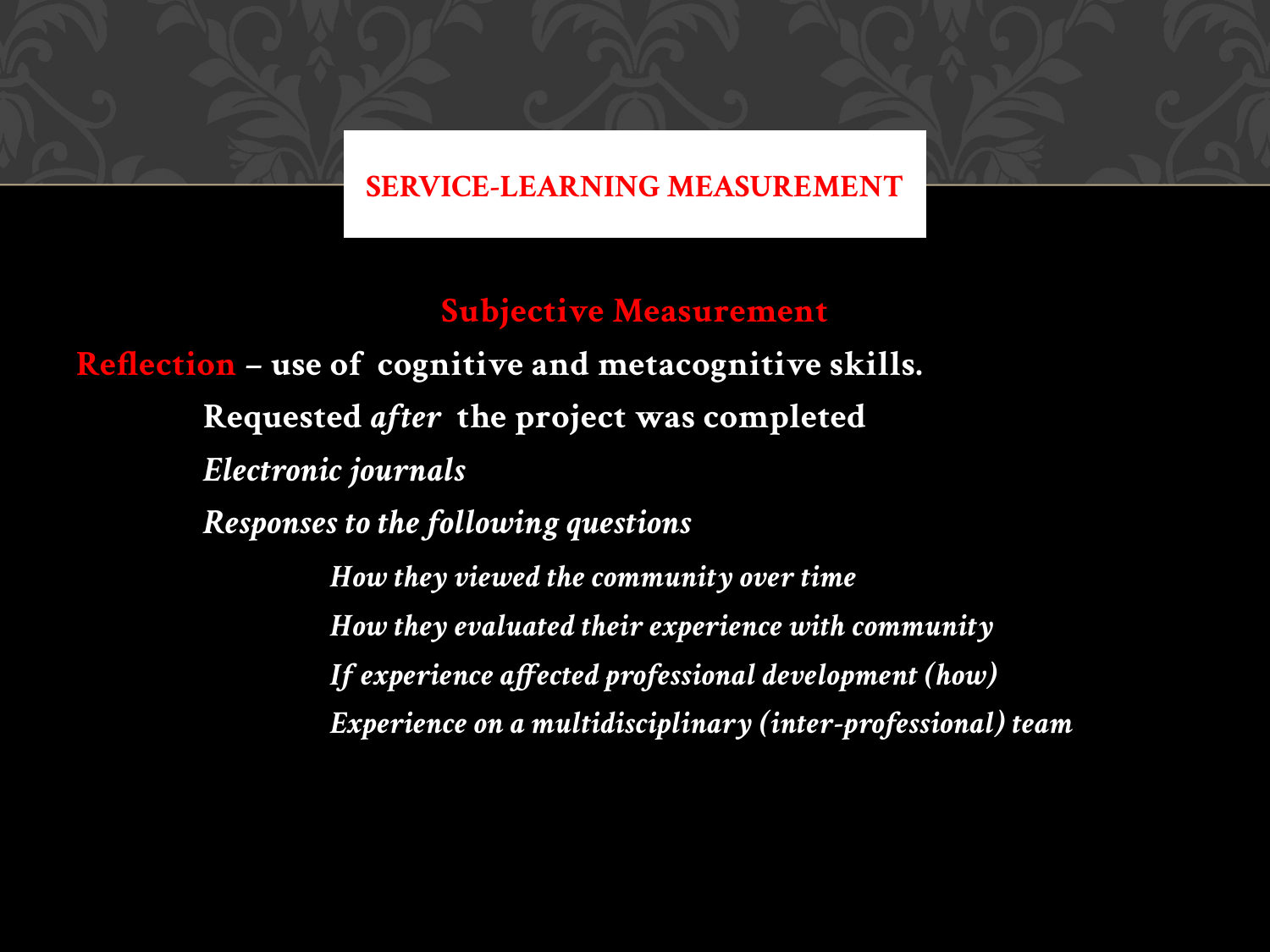

# Service-learning measurement
Subjective Measurement
Reflection – use of  cognitive and metacognitive skills.
	Requested after  the project was completed
	Electronic journals
	Responses to the following questions
		How they viewed the community over time
		How they evaluated their experience with community
		If experience affected professional development (how)
		Experience on a multidisciplinary (inter-professional) team